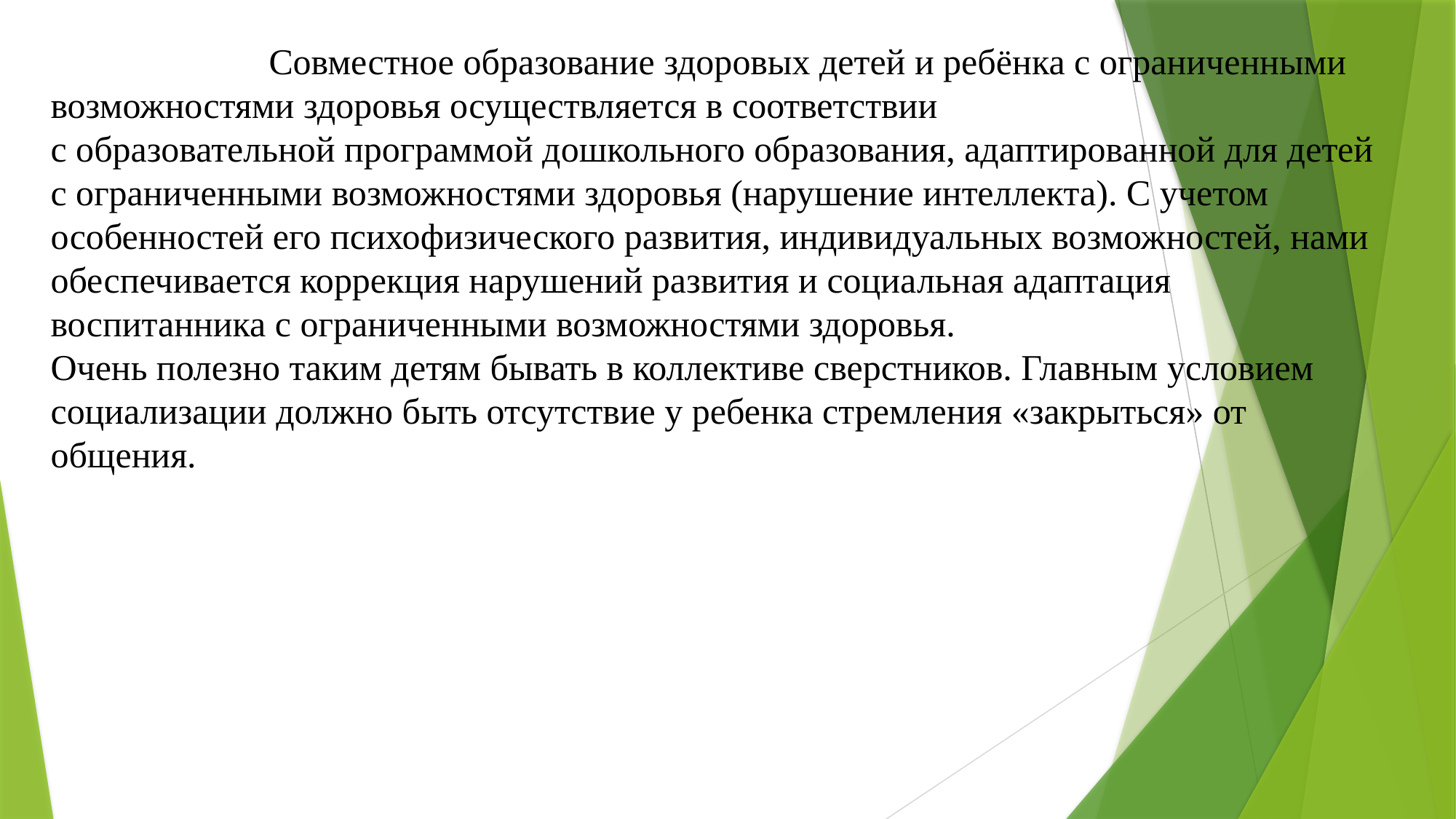

Совместное образование здоровых детей и ребёнка с ограниченными возможностями здоровья осуществляется в соответствии с образовательной программой дошкольного образования, адаптированной для детей с ограниченными возможностями здоровья (нарушение интеллекта). С учетом особенностей его психофизического развития, индивидуальных возможностей, нами обеспечивается коррекция нарушений развития и социальная адаптация воспитанника с ограниченными возможностями здоровья.
Очень полезно таким детям бывать в коллективе сверстников. Главным условием социализации должно быть отсутствие у ребенка стремления «закрыться» от общения.